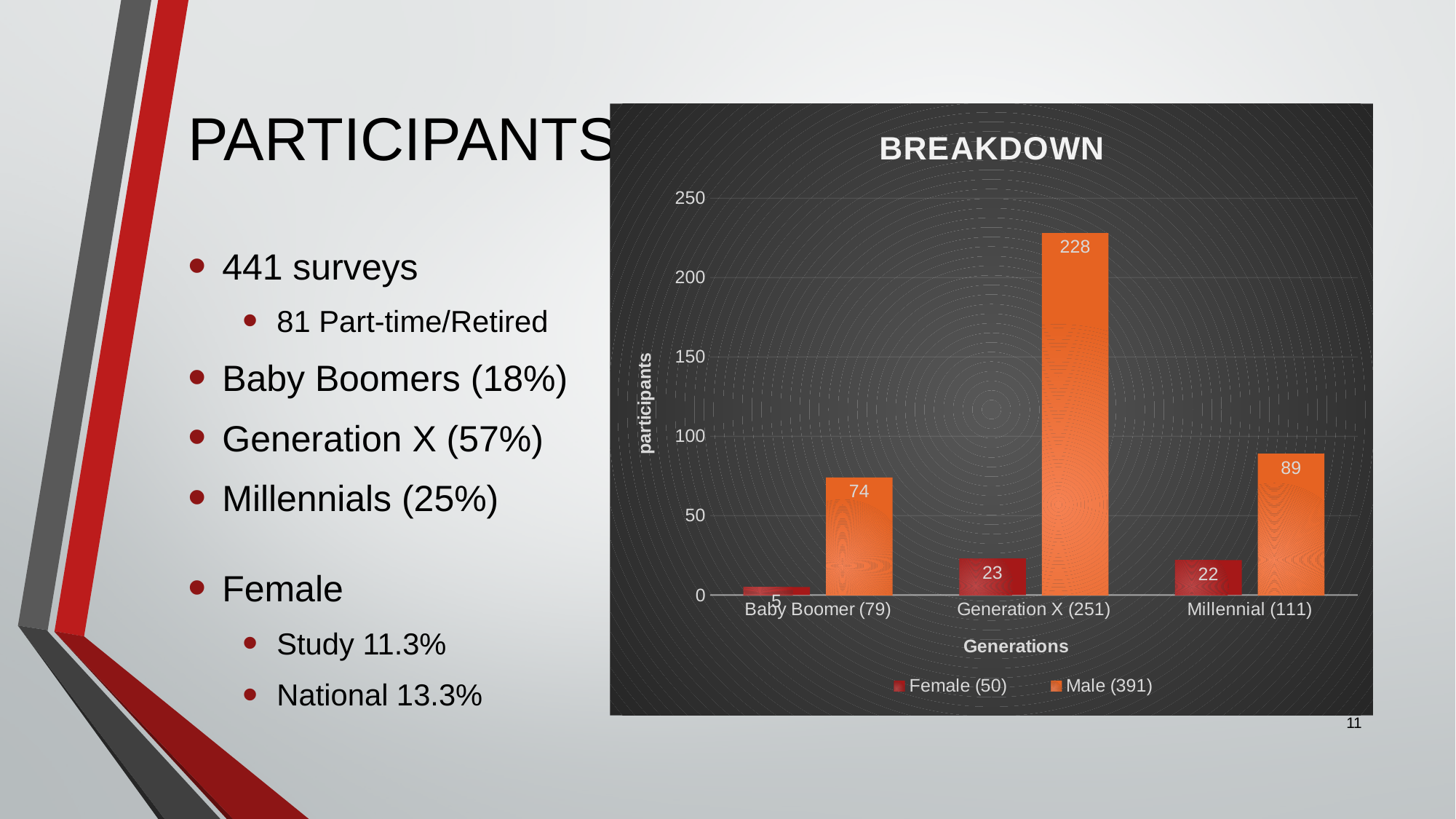

# PARTICIPANTS

### Chart: BREAKDOWN

| Category | Female (50) | Male (391) |
|---|---|---|
| Baby Boomer (79) | 5.0 | 74.0 |
| Generation X (251) | 23.0 | 228.0 |
| Millennial (111) | 22.0 | 89.0 |
441 surveys
81 Part-time/Retired
Baby Boomers (18%)
Generation X (57%)
Millennials (25%)

Female
Study 11.3%
National 13.3%
11